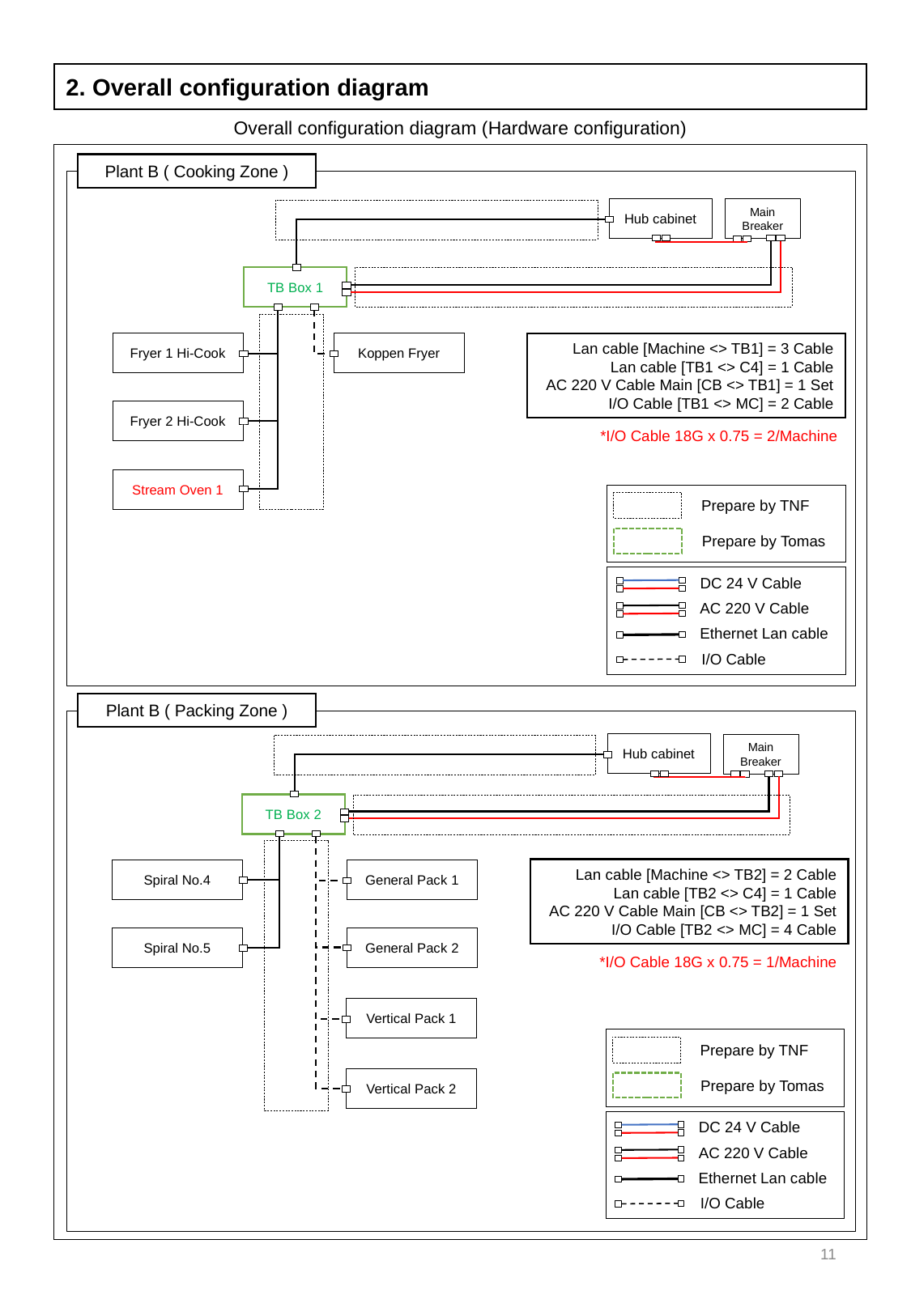

2. Overall configuration diagram

Overall configuration diagram (Hardware configuration)

Plant B ( Cooking Zone )

Hub cabinet
Main Breaker

TB Box 1

Fryer 1 Hi-Cook
Koppen Fryer
Lan cable [Machine <> TB1] = 3 Cable
Lan cable [TB1 <> C4] = 1 Cable
AC 220 V Cable Main [CB <> TB1] = 1 Set
I/O Cable [TB1 <> MC] = 2 Cable

Fryer 2 Hi-Cook

*I/O Cable 18G x 0.75 = 2/Machine
Stream Oven 1

Prepare by TNF
Prepare by Tomas

DC 24 V Cable

AC 220 V Cable

Ethernet Lan cable

I/O Cable

Plant B ( Packing Zone )

Hub cabinet
Main Breaker

TB Box 2

Lan cable [Machine <> TB2] = 2 Cable
Lan cable [TB2 <> C4] = 1 Cable
AC 220 V Cable Main [CB <> TB2] = 1 Set
I/O Cable [TB2 <> MC] = 4 Cable
Spiral No.4
General Pack 1

General Pack 2
Spiral No.5

*I/O Cable 18G x 0.75 = 1/Machine
Vertical Pack 1

Prepare by TNF
Vertical Pack 2
Prepare by Tomas

DC 24 V Cable

AC 220 V Cable

Ethernet Lan cable

I/O Cable

11